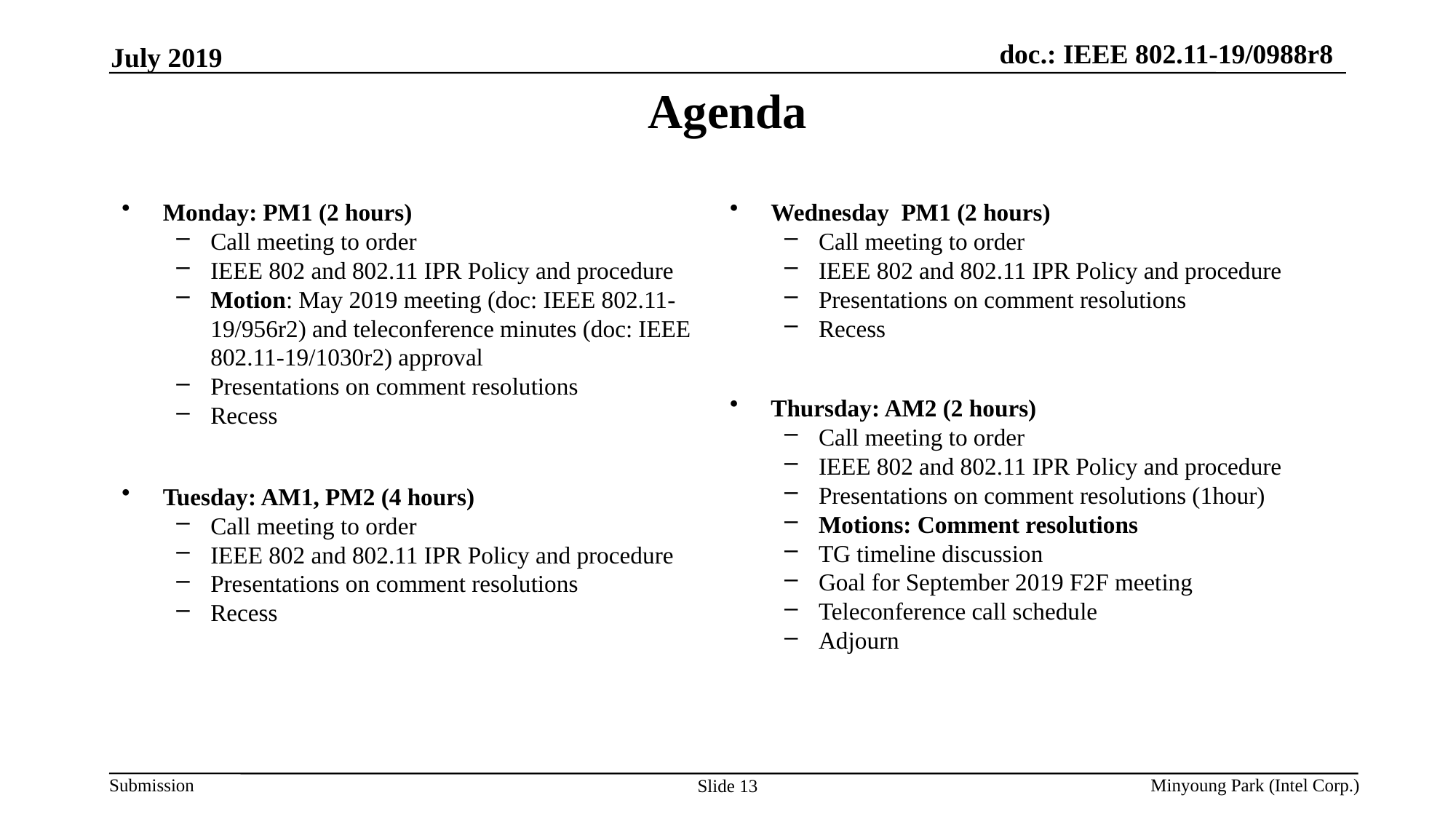

July 2019
# Agenda
Monday: PM1 (2 hours)
Call meeting to order
IEEE 802 and 802.11 IPR Policy and procedure
Motion: May 2019 meeting (doc: IEEE 802.11-19/956r2) and teleconference minutes (doc: IEEE 802.11-19/1030r2) approval
Presentations on comment resolutions
Recess

Tuesday: AM1, PM2 (4 hours)
Call meeting to order
IEEE 802 and 802.11 IPR Policy and procedure
Presentations on comment resolutions
Recess

Wednesday  PM1 (2 hours)
Call meeting to order
IEEE 802 and 802.11 IPR Policy and procedure
Presentations on comment resolutions
Recess

Thursday: AM2 (2 hours)
Call meeting to order
IEEE 802 and 802.11 IPR Policy and procedure
Presentations on comment resolutions (1hour)
Motions: Comment resolutions
TG timeline discussion
Goal for September 2019 F2F meeting
Teleconference call schedule
Adjourn

Minyoung Park (Intel Corp.)
Slide 13